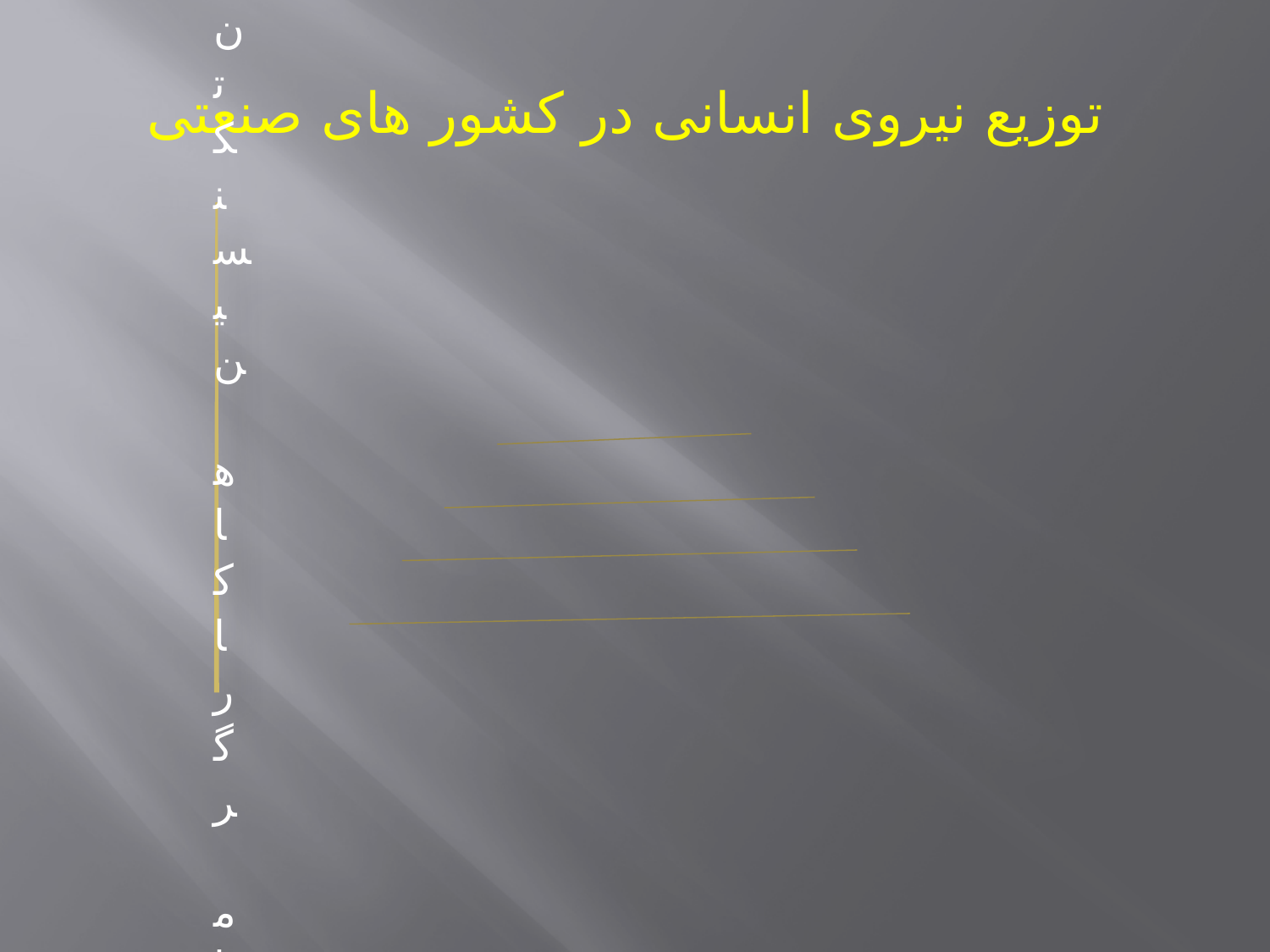

توزيع نیروی انسانی در کشور های صنعتی